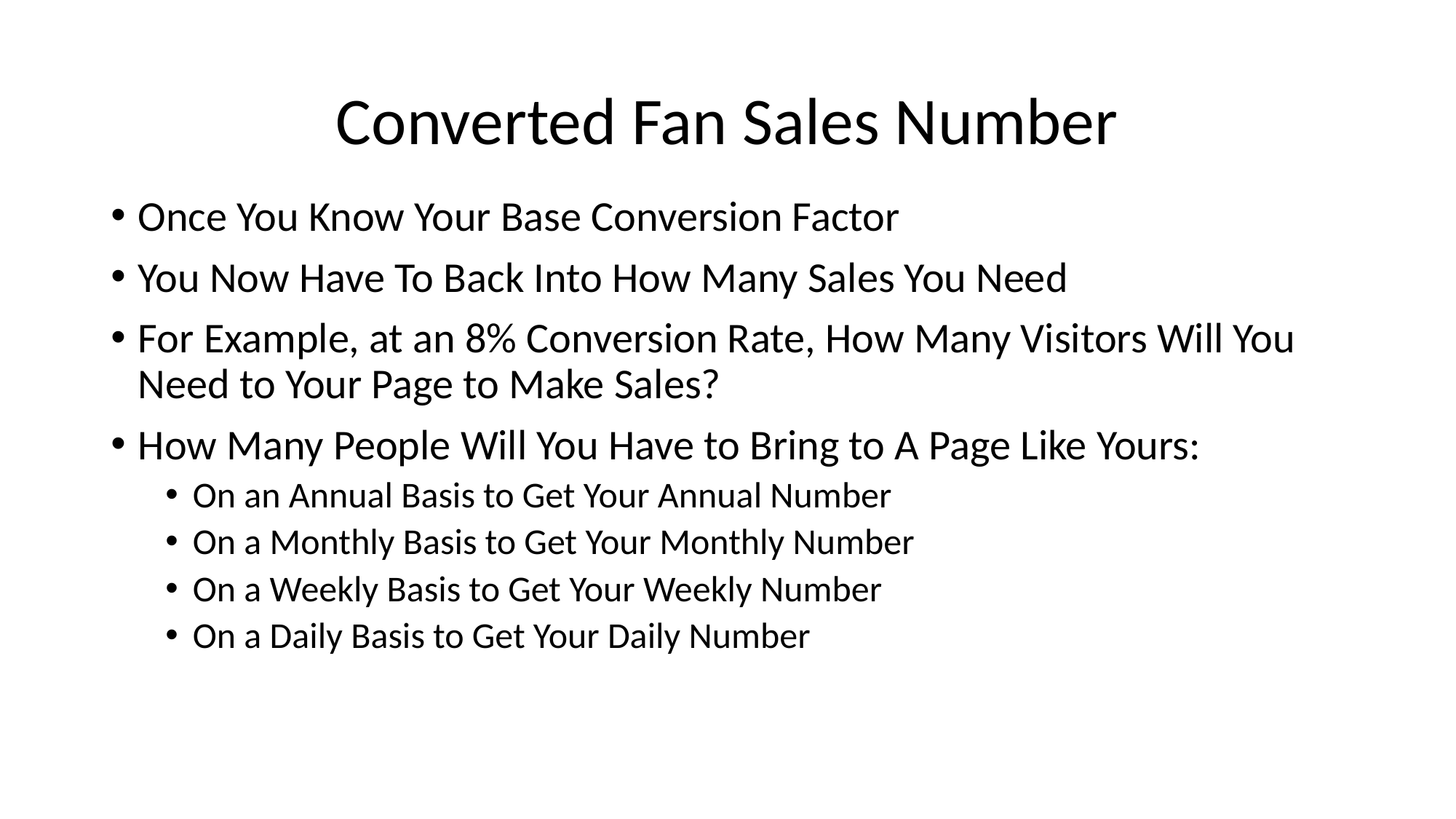

# Converted Fan Sales Number
Once You Know Your Base Conversion Factor
You Now Have To Back Into How Many Sales You Need
For Example, at an 8% Conversion Rate, How Many Visitors Will You Need to Your Page to Make Sales?
How Many People Will You Have to Bring to A Page Like Yours:
On an Annual Basis to Get Your Annual Number
On a Monthly Basis to Get Your Monthly Number
On a Weekly Basis to Get Your Weekly Number
On a Daily Basis to Get Your Daily Number